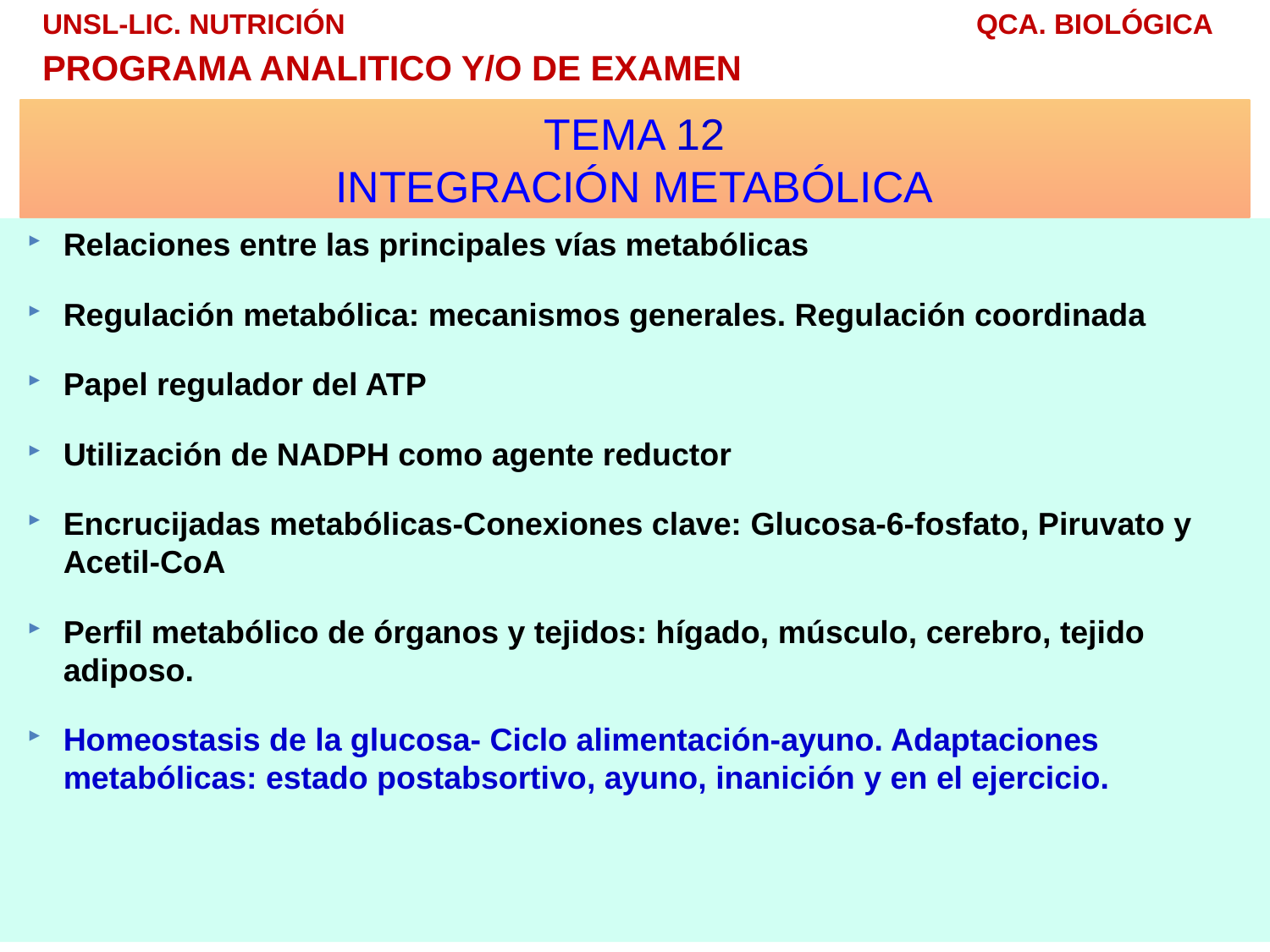

UNSL-LIC. NUTRICIÓN 			          	                      QCA. BIOLÓGICA
PROGRAMA ANALITICO Y/O DE EXAMEN

# TEMA 12 INTEGRACIÓN METABÓLICA
Relaciones entre las principales vías metabólicas
Regulación metabólica: mecanismos generales. Regulación coordinada
Papel regulador del ATP
Utilización de NADPH como agente reductor
Encrucijadas metabólicas-Conexiones clave: Glucosa-6-fosfato, Piruvato y Acetil-CoA
Perfil metabólico de órganos y tejidos: hígado, músculo, cerebro, tejido adiposo.
Homeostasis de la glucosa- Ciclo alimentación-ayuno. Adaptaciones metabólicas: estado postabsortivo, ayuno, inanición y en el ejercicio.